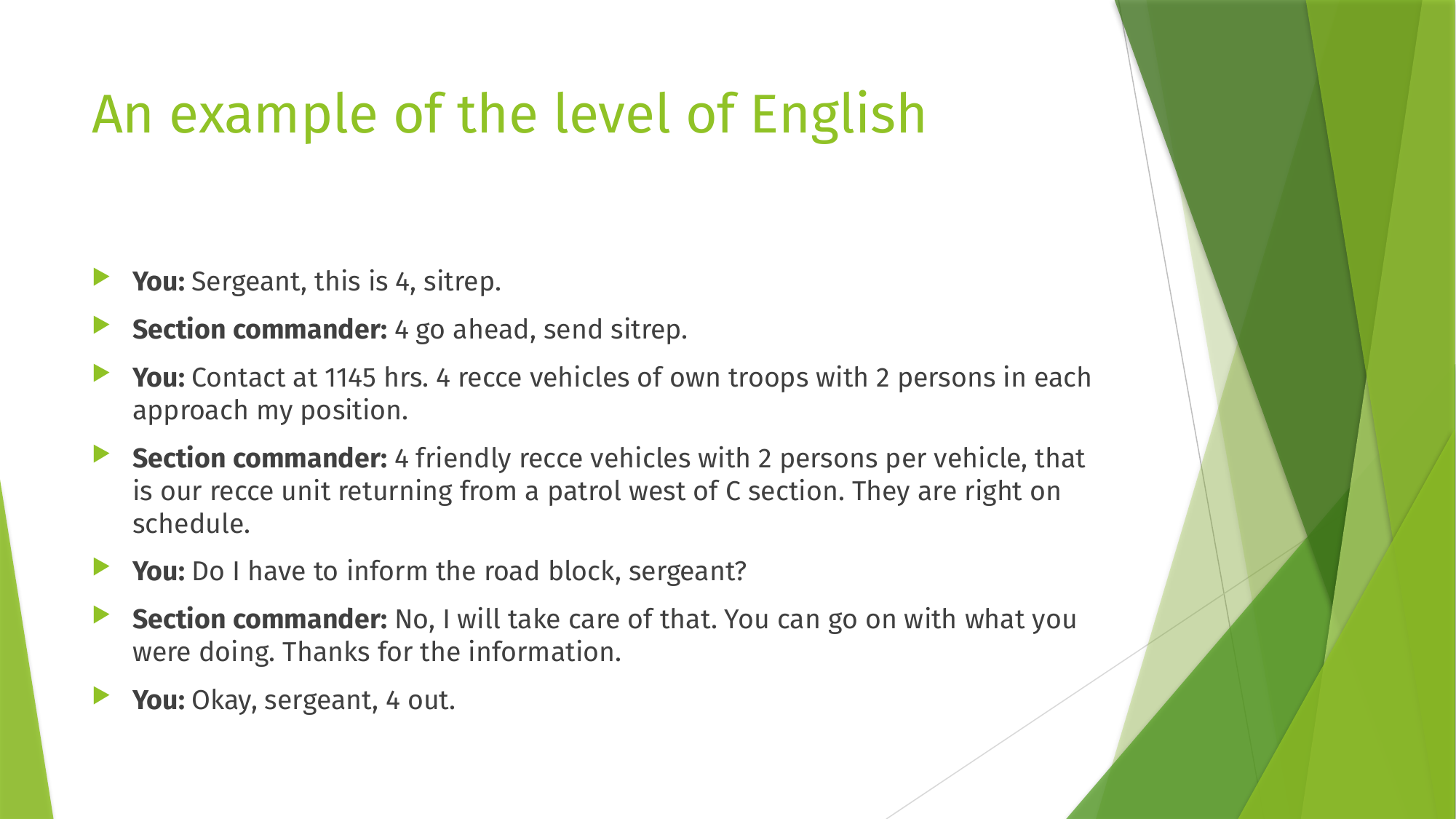

# An example of the level of English
You: Sergeant, this is 4, sitrep.
Section commander: 4 go ahead, send sitrep.
You: Contact at 1145 hrs. 4 recce vehicles of own troops with 2 persons in each approach my position.
Section commander: 4 friendly recce vehicles with 2 persons per vehicle, that is our recce unit returning from a patrol west of C section. They are right on schedule.
You: Do I have to inform the road block, sergeant?
Section commander: No, I will take care of that. You can go on with what you were doing. Thanks for the information.
You: Okay, sergeant, 4 out.